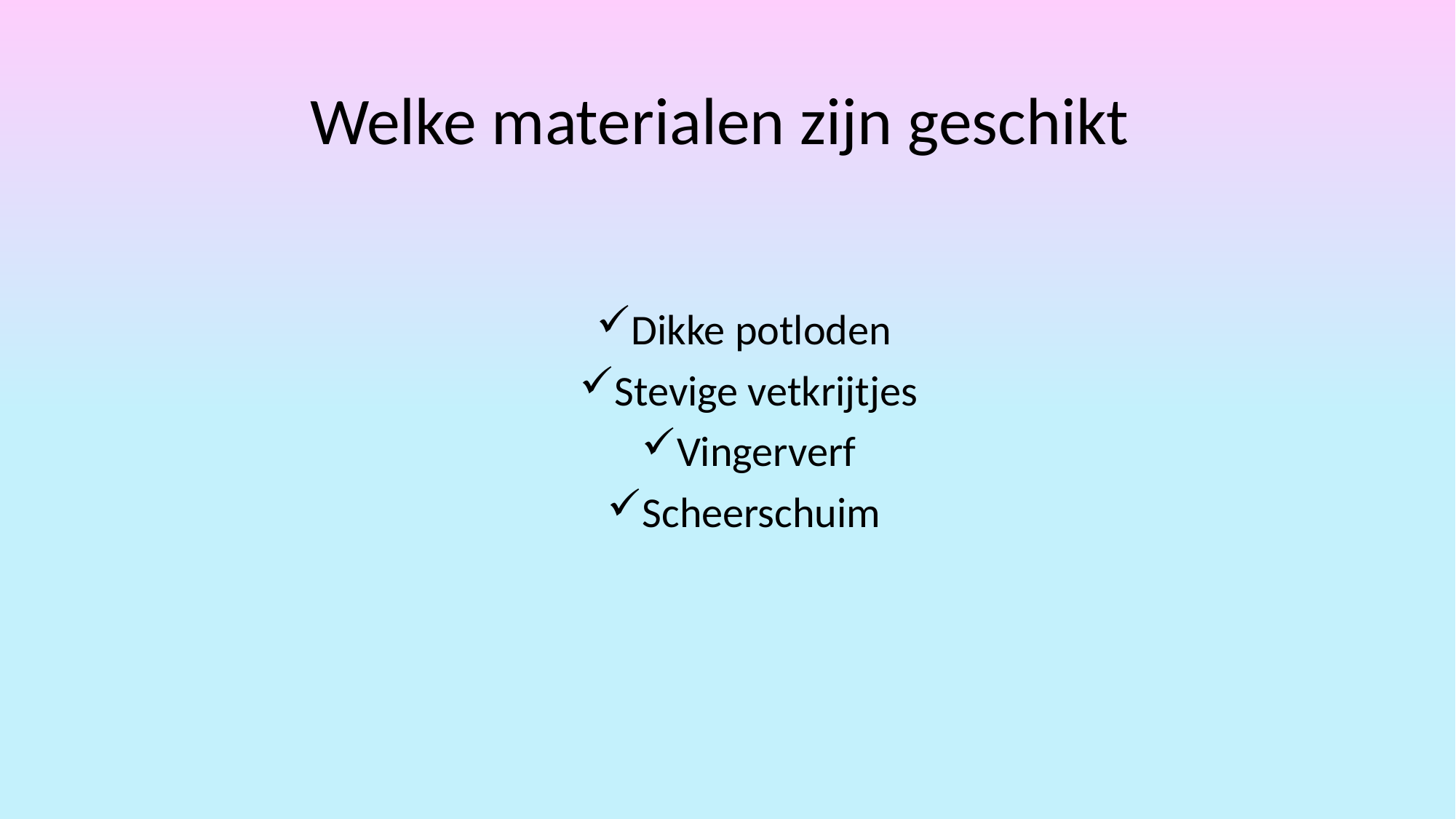

# Welke materialen zijn geschikt
Dikke potloden
Stevige vetkrijtjes
Vingerverf
Scheerschuim